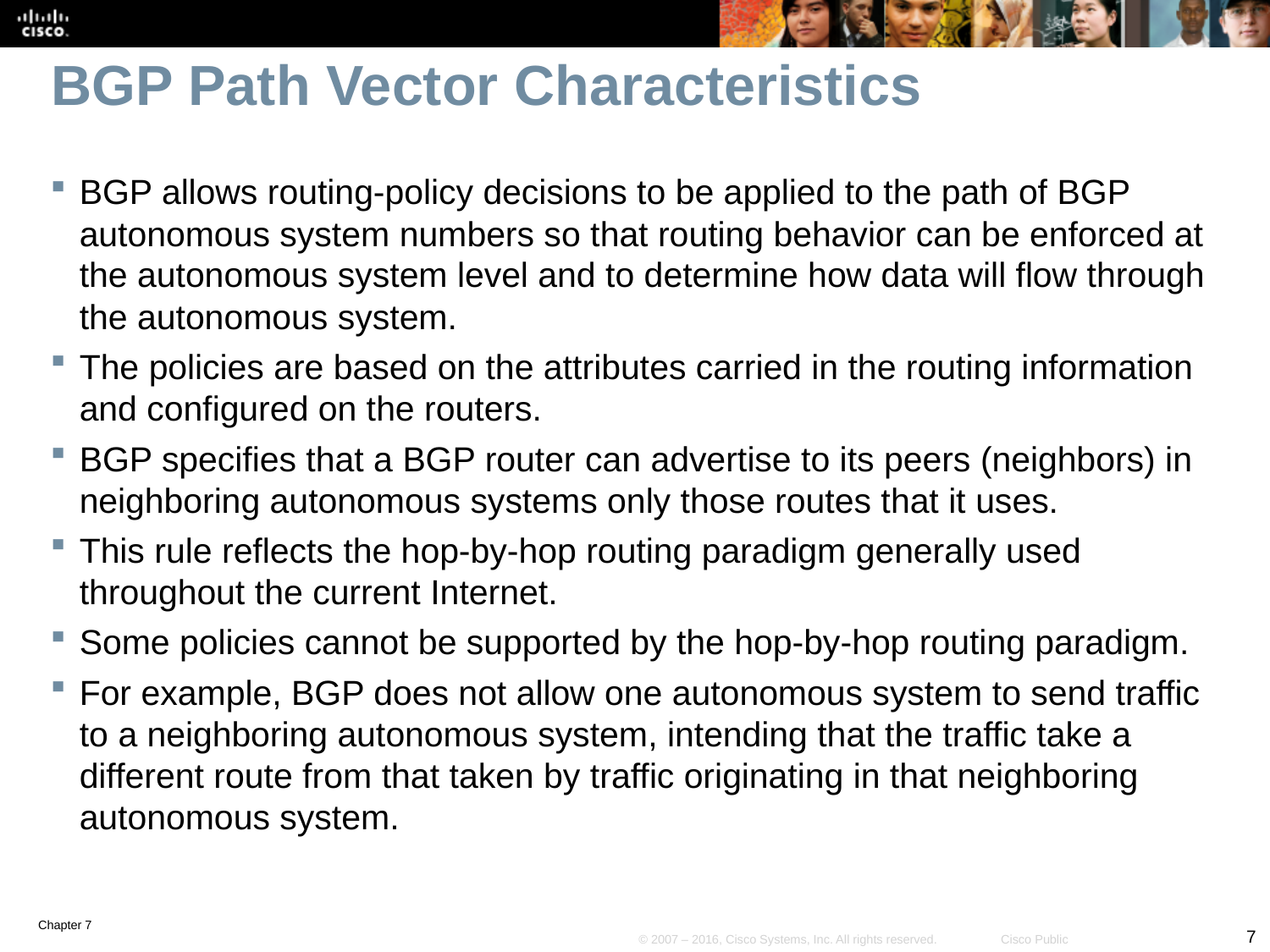

# BGP Path Vector Characteristics
BGP allows routing-policy decisions to be applied to the path of BGP autonomous system numbers so that routing behavior can be enforced at the autonomous system level and to determine how data will flow through the autonomous system.
The policies are based on the attributes carried in the routing information and configured on the routers.
BGP specifies that a BGP router can advertise to its peers (neighbors) in neighboring autonomous systems only those routes that it uses.
This rule reflects the hop-by-hop routing paradigm generally used throughout the current Internet.
Some policies cannot be supported by the hop-by-hop routing paradigm.
For example, BGP does not allow one autonomous system to send traffic to a neighboring autonomous system, intending that the traffic take a different route from that taken by traffic originating in that neighboring autonomous system.